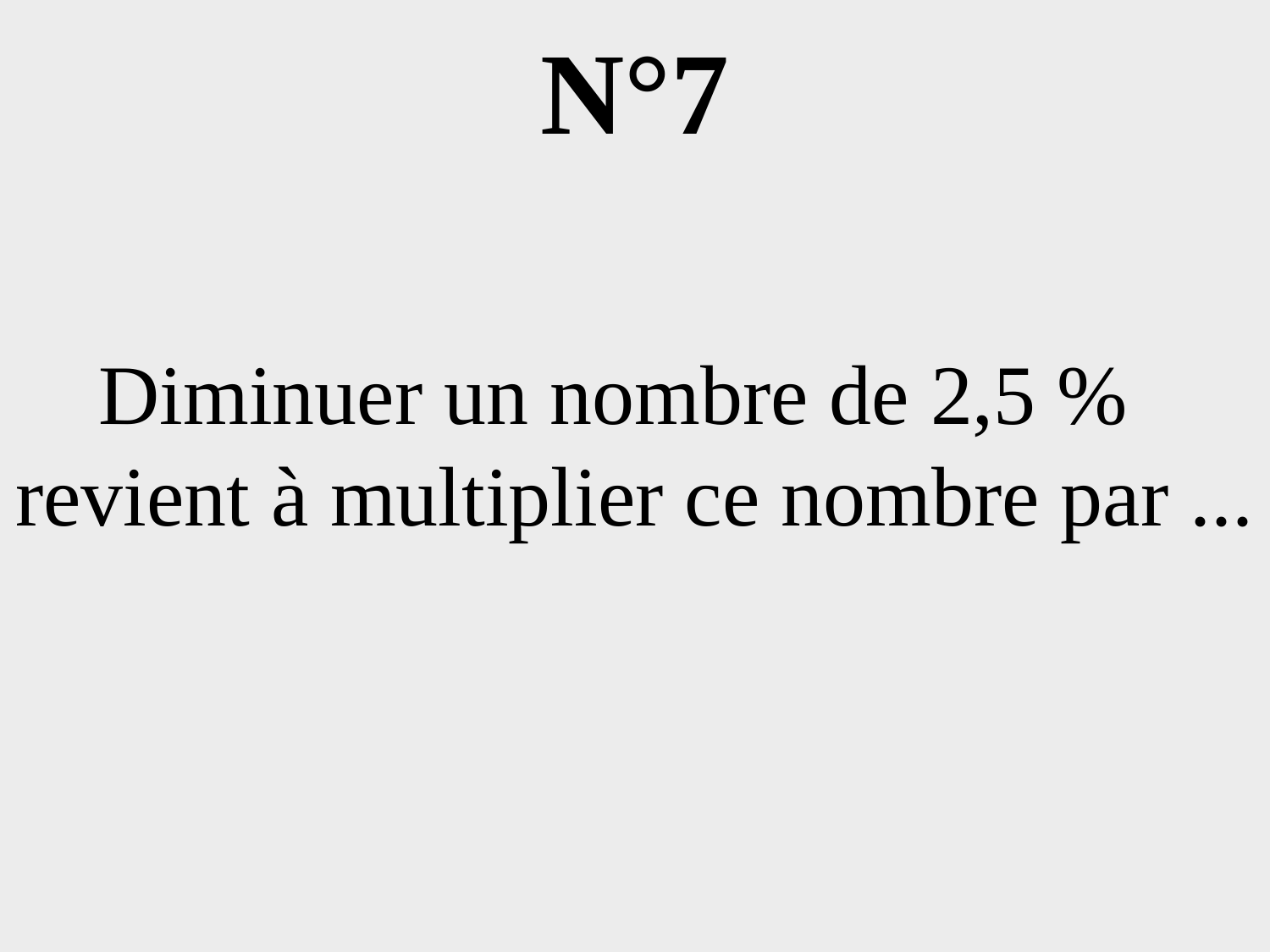

# N°7
Diminuer un nombre de 2,5 %
revient à multiplier ce nombre par ...